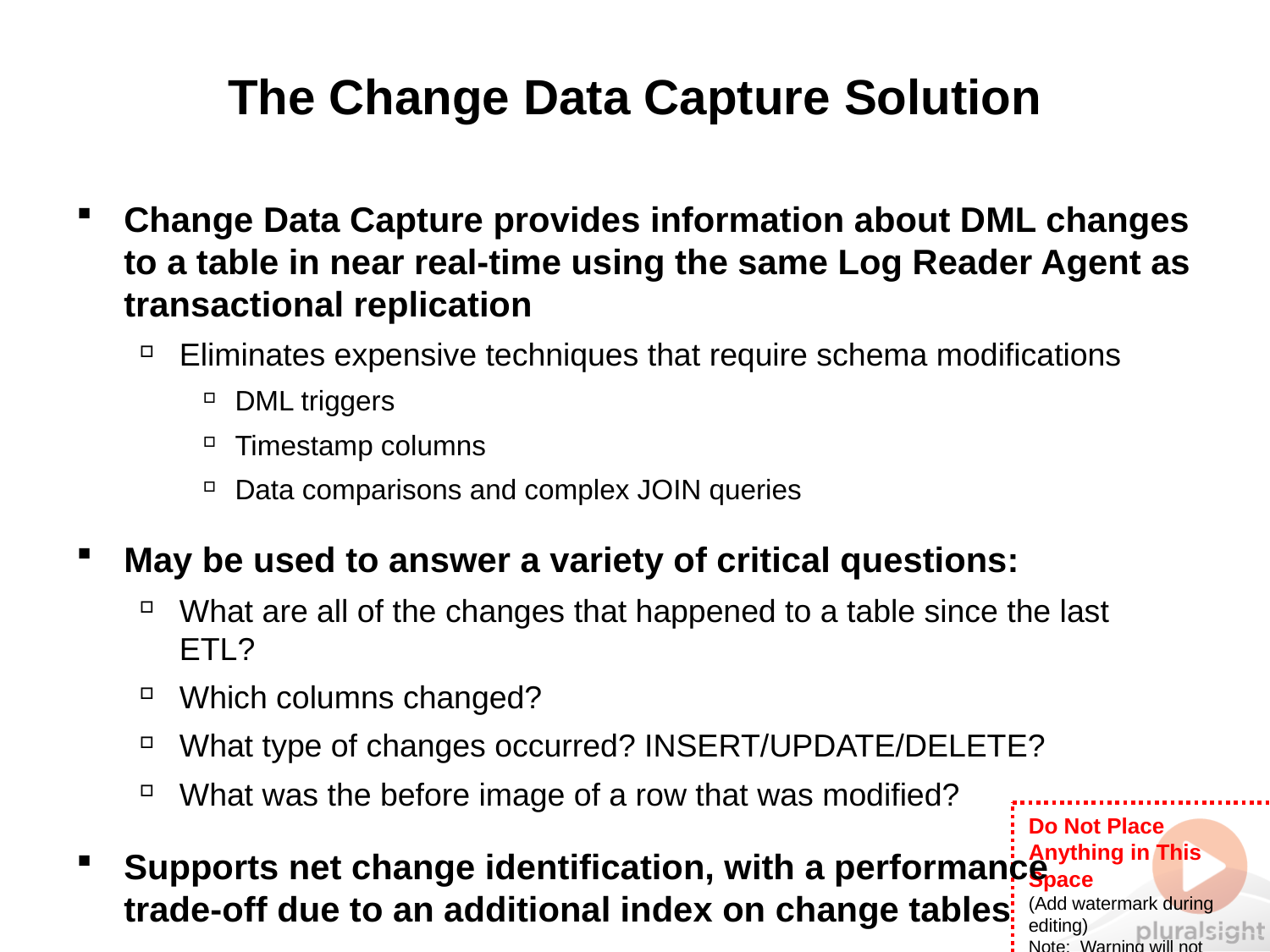

# The Change Data Capture Solution
Change Data Capture provides information about DML changes to a table in near real-time using the same Log Reader Agent as transactional replication
Eliminates expensive techniques that require schema modifications
DML triggers
Timestamp columns
Data comparisons and complex JOIN queries
May be used to answer a variety of critical questions:
What are all of the changes that happened to a table since the last ETL?
Which columns changed?
What type of changes occurred? INSERT/UPDATE/DELETE?
What was the before image of a row that was modified?
Supports net change identification, with a performance
trade-off due to an additional index on change tables